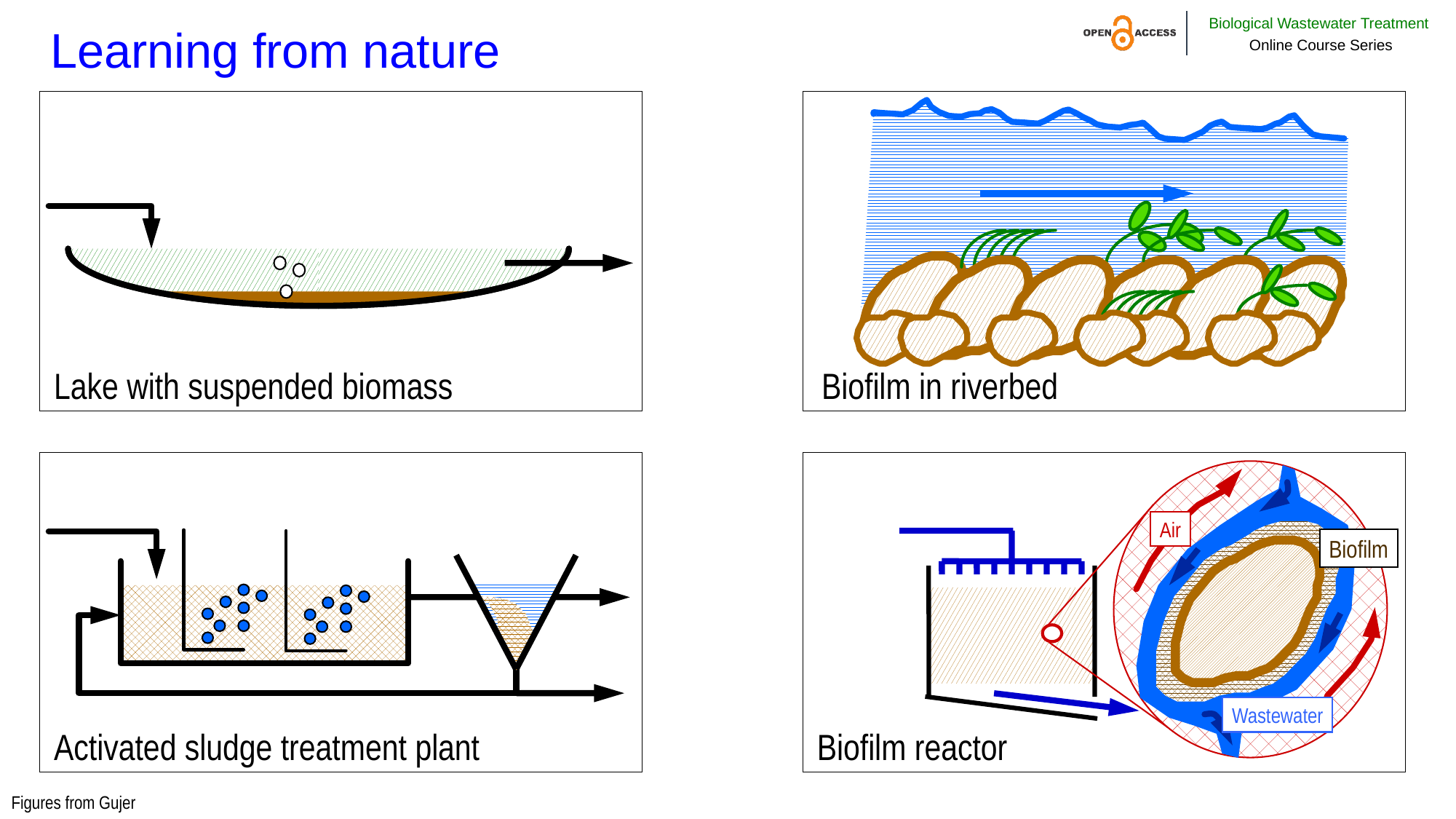

# Learning from nature

Lake with suspended biomass
Biofilm in riverbed

Air

Biofilm

Wastewater

Activated sludge treatment plant
Biofilm reactor
Figures from Gujer